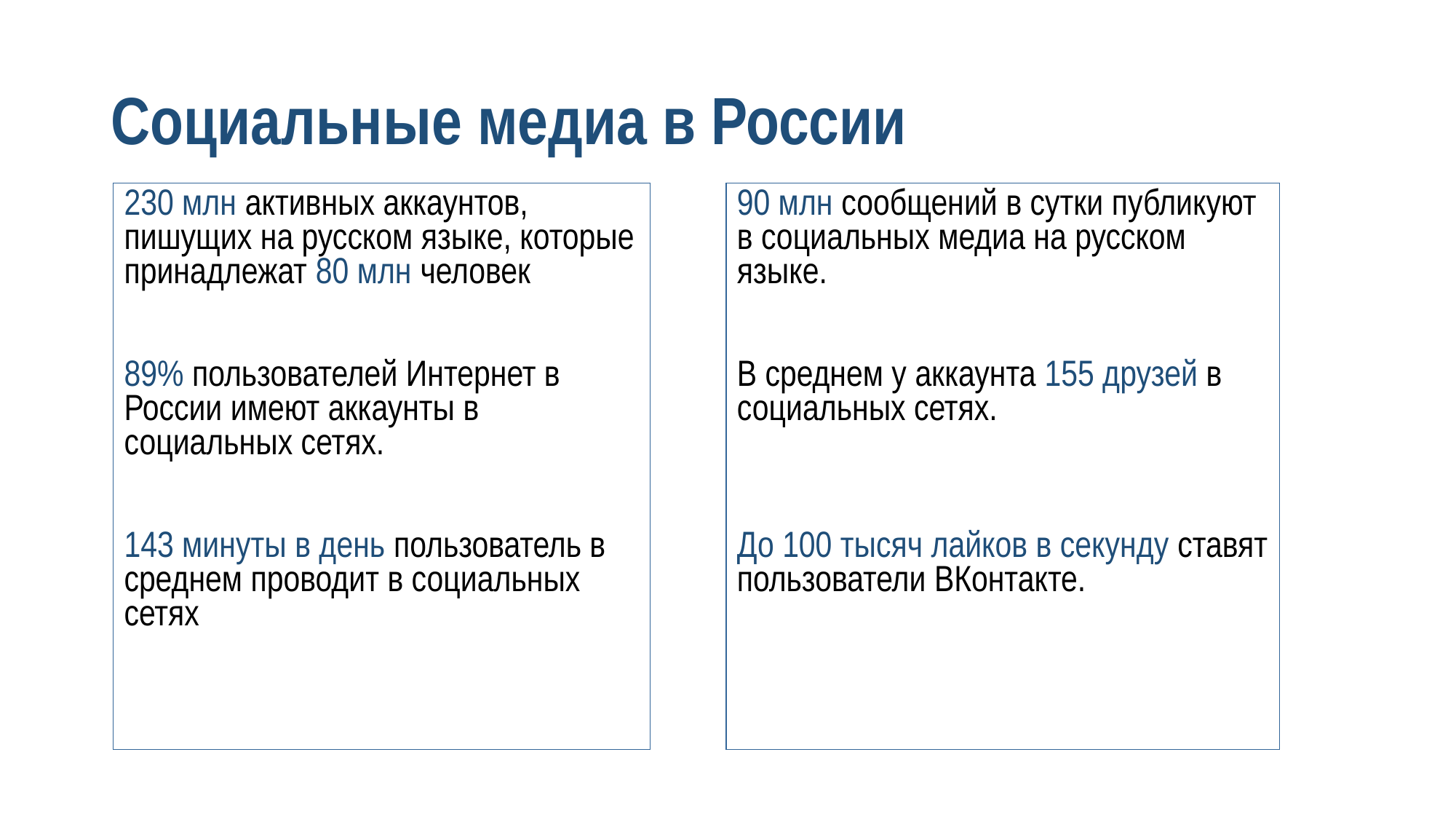

# Социальные медиа в России
| 230 млн активных аккаунтов, пишущих на русском языке, которые принадлежат 80 млн человек 89% пользователей Интернет в России имеют аккаунты в социальных сетях. 143 минуты в день пользователь в среднем проводит в социальных сетях |
| --- |
| 90 млн сообщений в сутки публикуют в социальных медиа на русском языке. В среднем у аккаунта 155 друзей в социальных сетях. До 100 тысяч лайков в секунду ставят пользователи ВКонтакте. |
| --- |
|  |
| --- |